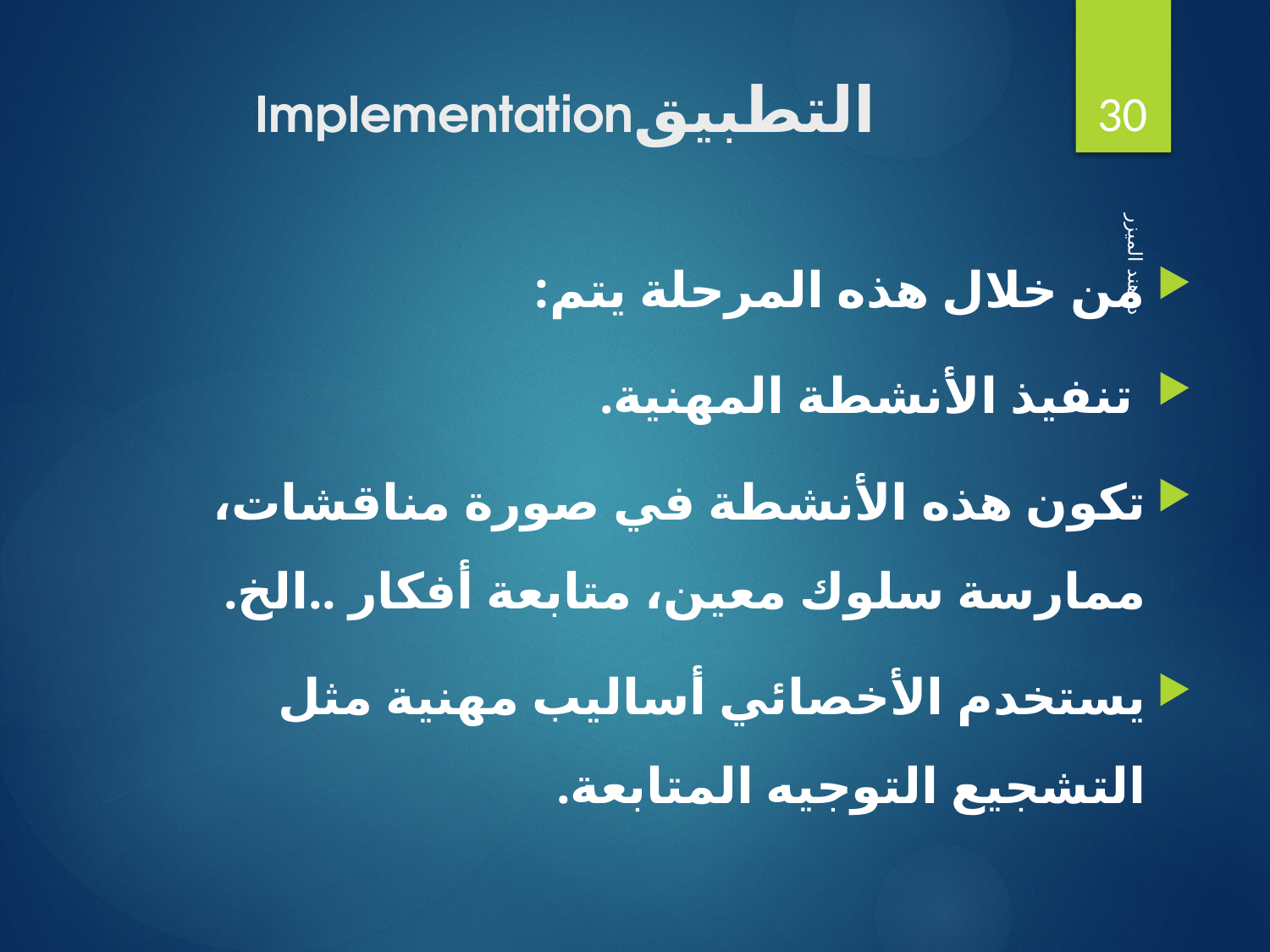

30
# التطبيقImplementation
من خلال هذه المرحلة يتم:
 تنفيذ الأنشطة المهنية.
تكون هذه الأنشطة في صورة مناقشات، ممارسة سلوك معين، متابعة أفكار ..الخ.
يستخدم الأخصائي أساليب مهنية مثل التشجيع التوجيه المتابعة.
د. هند الميزر